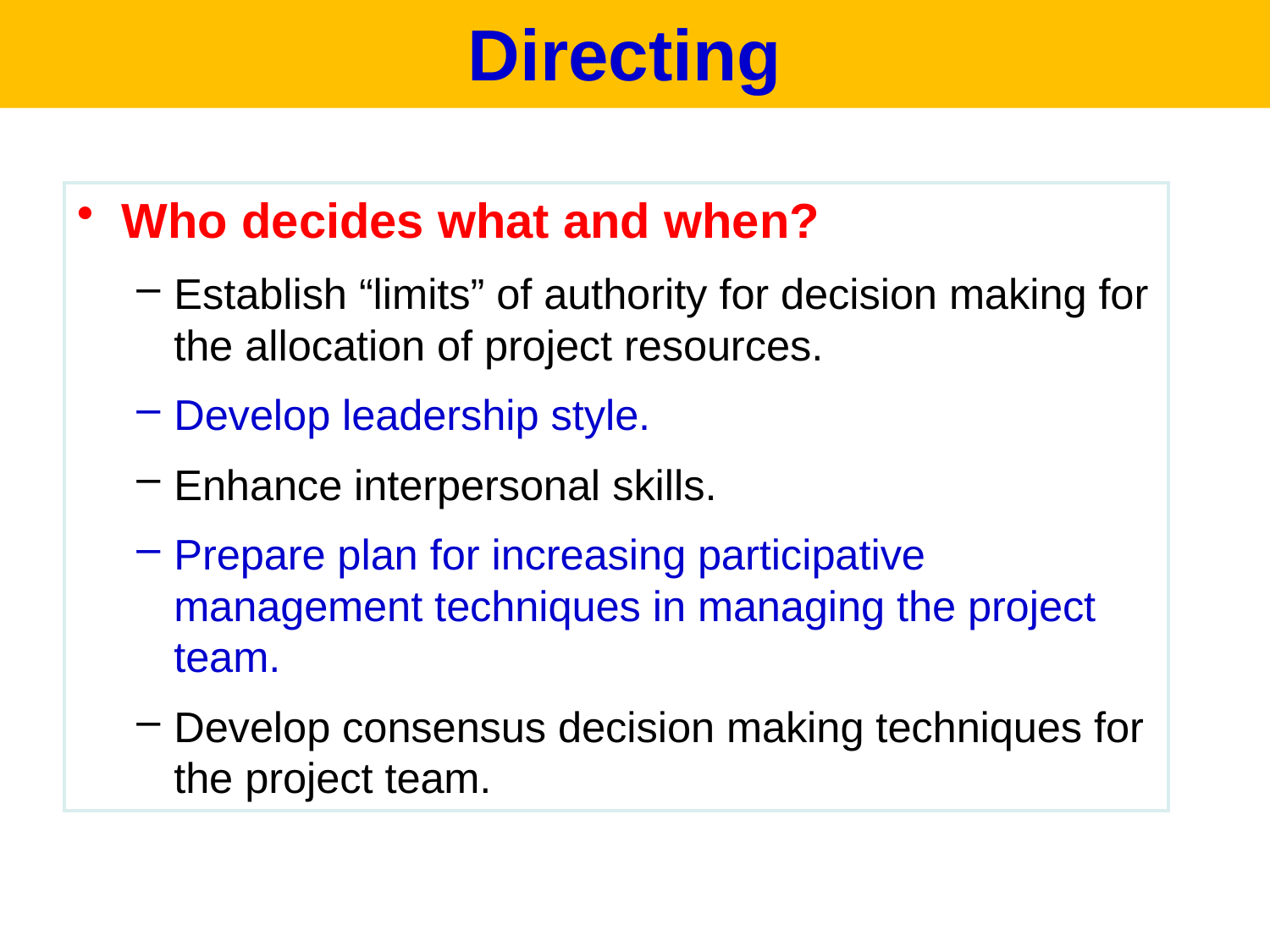

Directing
Who decides what and when?
Establish “limits” of authority for decision making for the allocation of project resources.
Develop leadership style.
Enhance interpersonal skills.
Prepare plan for increasing participative management techniques in managing the project team.
Develop consensus decision making techniques for the project team.